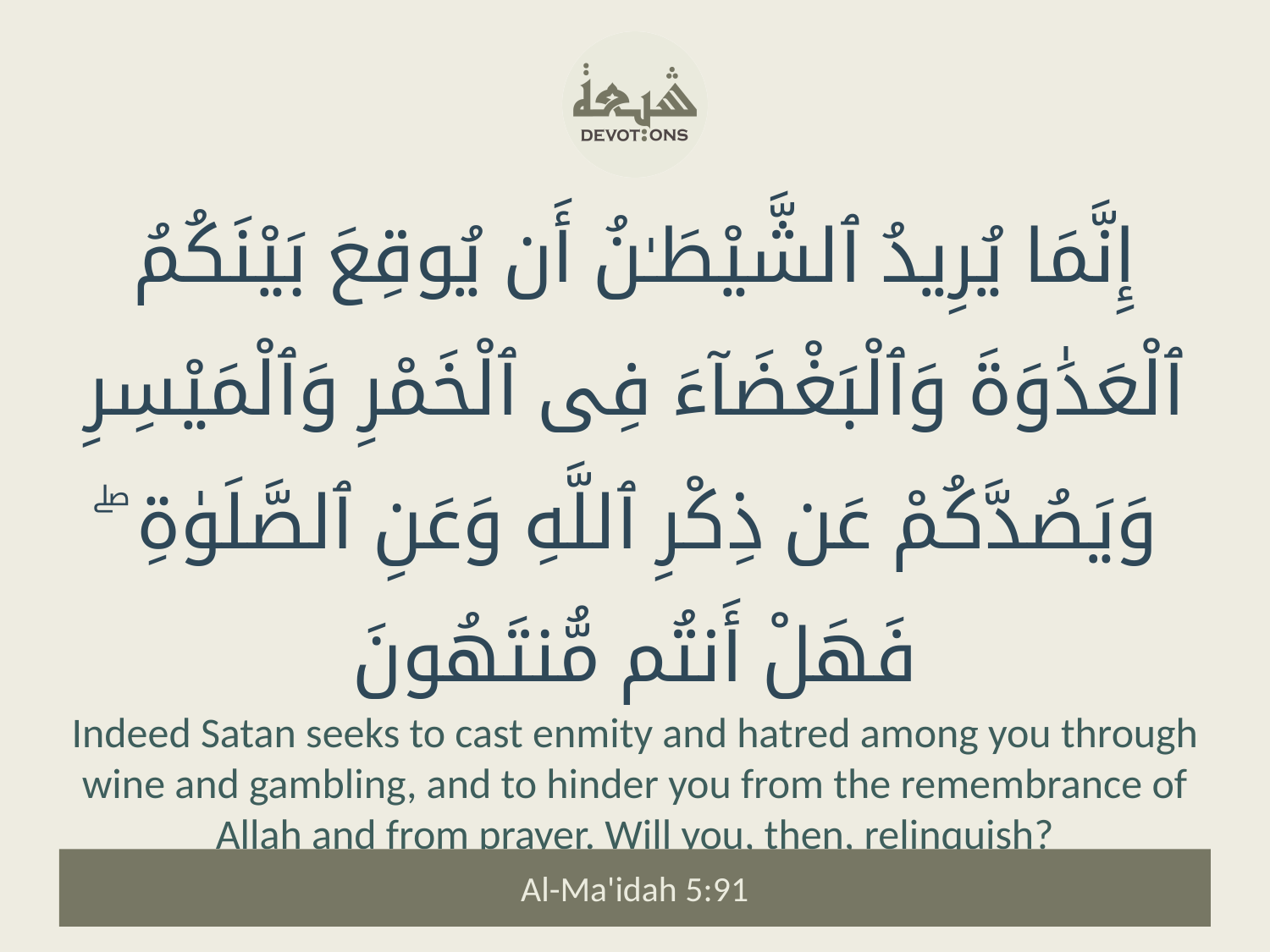

إِنَّمَا يُرِيدُ ٱلشَّيْطَـٰنُ أَن يُوقِعَ بَيْنَكُمُ ٱلْعَدَٰوَةَ وَٱلْبَغْضَآءَ فِى ٱلْخَمْرِ وَٱلْمَيْسِرِ وَيَصُدَّكُمْ عَن ذِكْرِ ٱللَّهِ وَعَنِ ٱلصَّلَوٰةِ ۖ فَهَلْ أَنتُم مُّنتَهُونَ
Indeed Satan seeks to cast enmity and hatred among you through wine and gambling, and to hinder you from the remembrance of Allah and from prayer. Will you, then, relinquish?
Al-Ma'idah 5:91